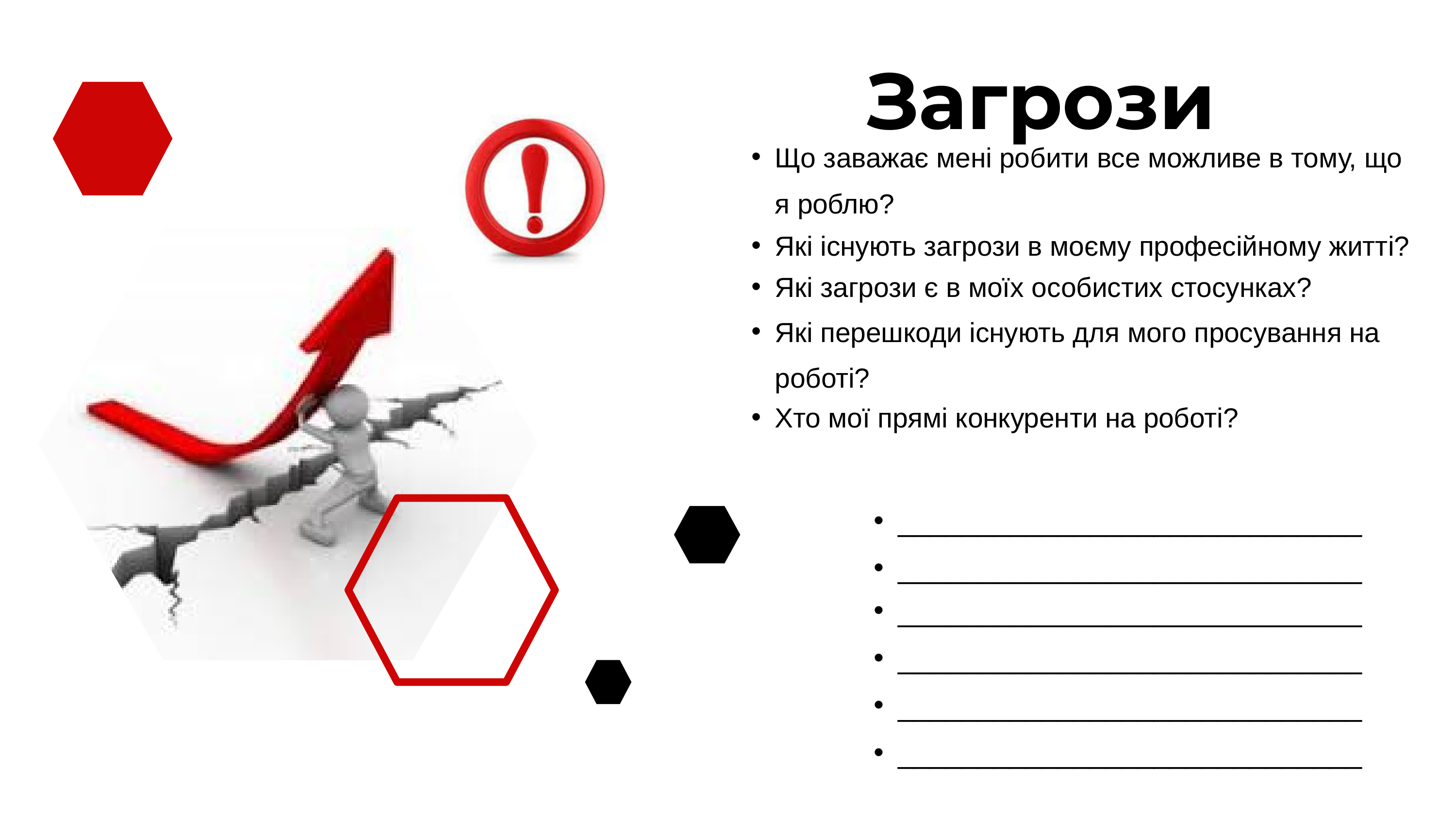

Загрози

Що заважає мені робити все можливе в тому, що я роблю?
Які існують загрози в моєму професійному житті?

Які загрози є в моїх особистих стосунках?
Які перешкоди існують для мого просування на роботі?
Хто мої прямі конкуренти на роботі?

_____________________________

_____________________________
_____________________________
_____________________________

_____________________________
_____________________________